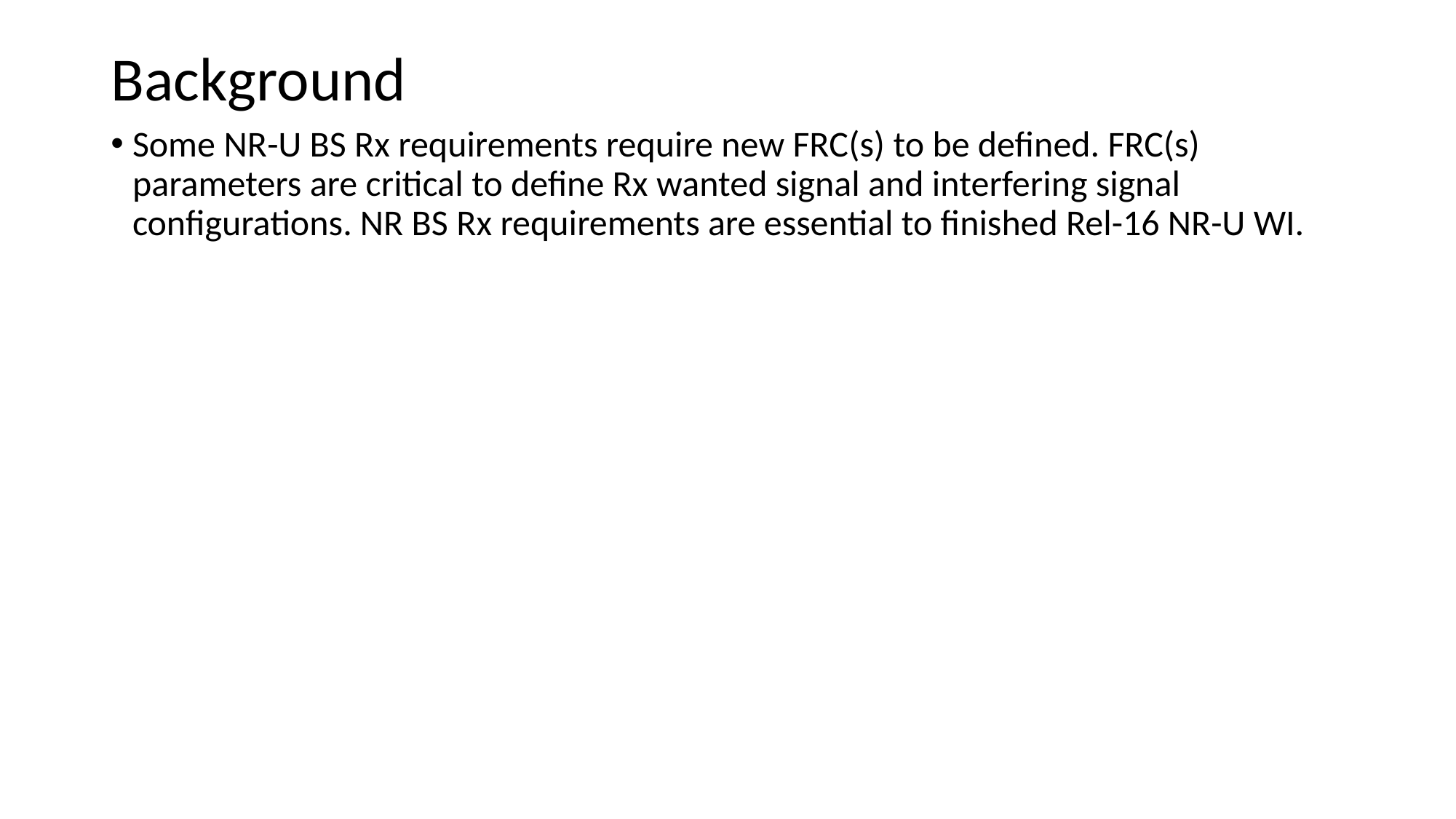

# Background
Some NR-U BS Rx requirements require new FRC(s) to be defined. FRC(s) parameters are critical to define Rx wanted signal and interfering signal configurations. NR BS Rx requirements are essential to finished Rel-16 NR-U WI.

2